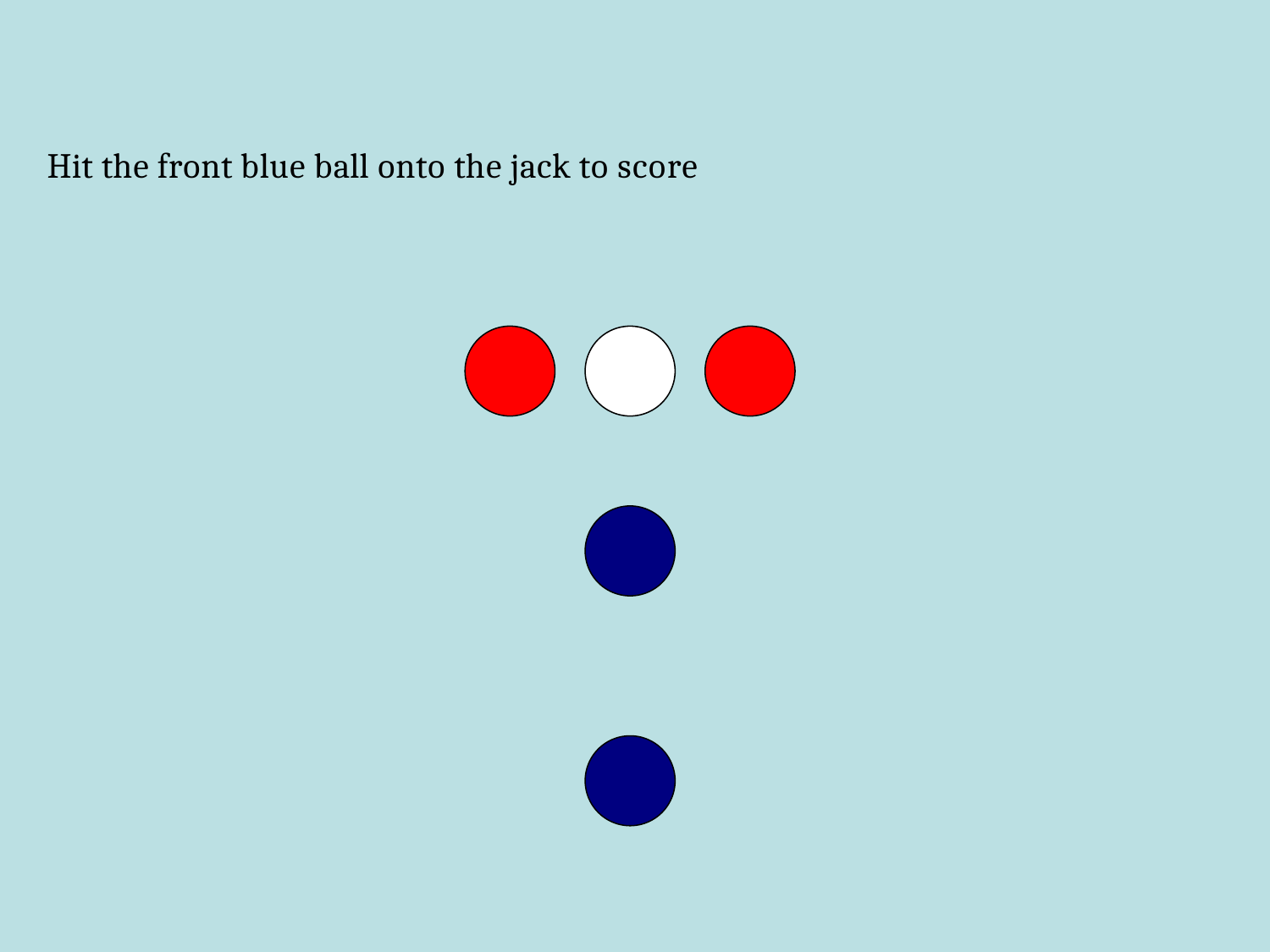

Hit the front blue ball onto the jack to score